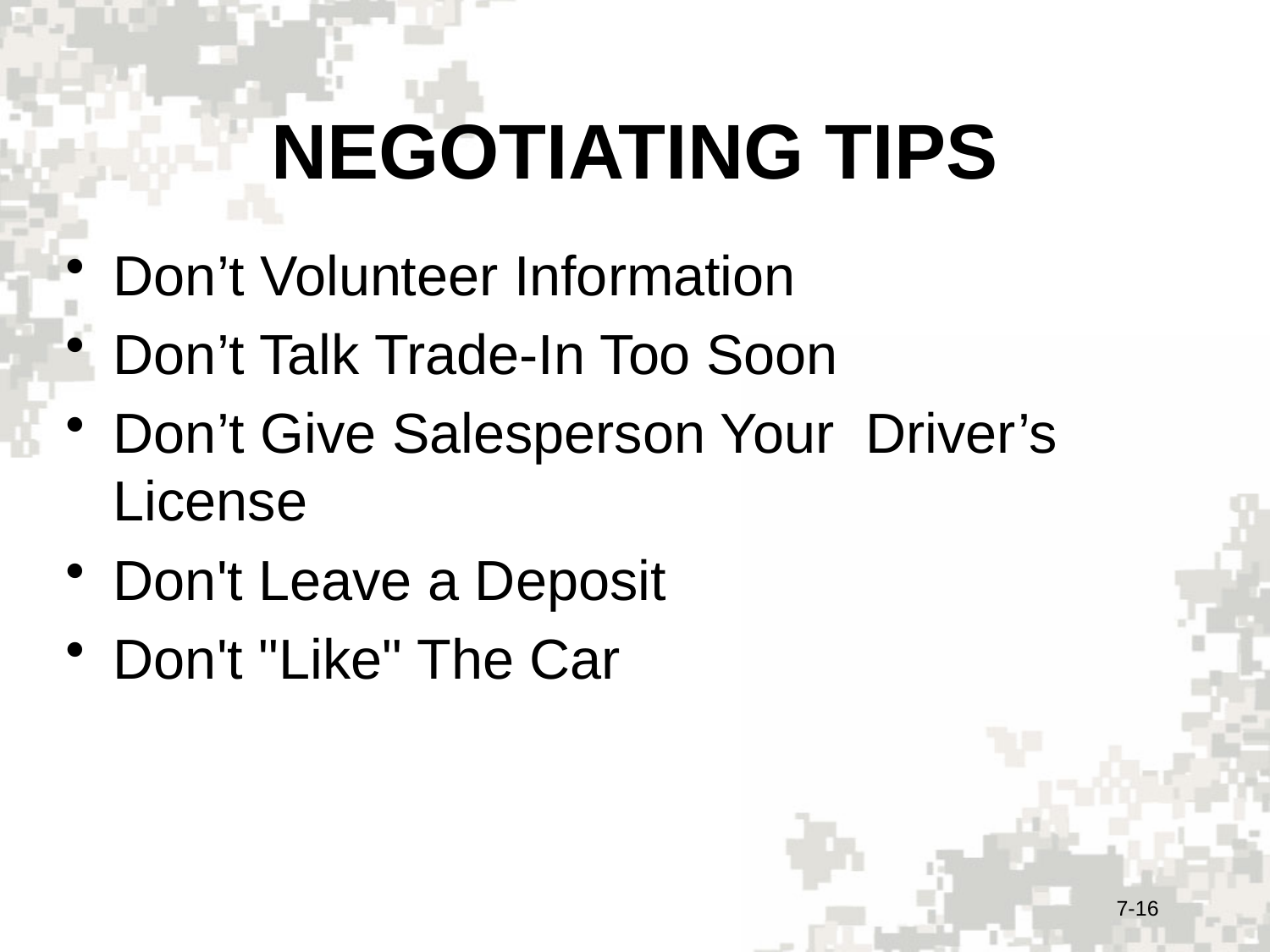

# NEGOTIATING TIPS
Don’t Volunteer Information
Don’t Talk Trade-In Too Soon
Don’t Give Salesperson Your  Driver’s License
Don't Leave a Deposit
Don't "Like" The Car

7-16